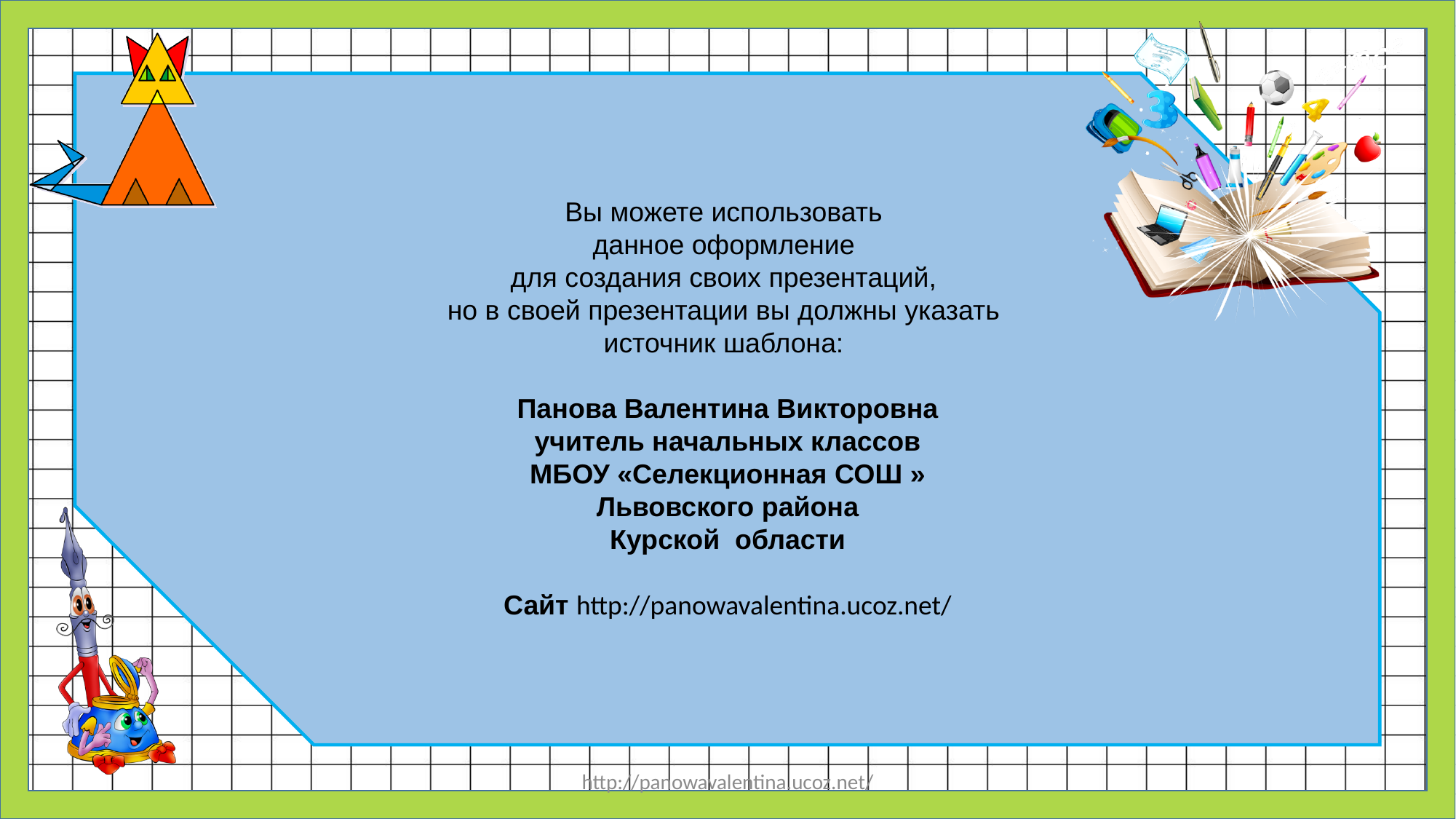

Вы можете использовать
данное оформление
для создания своих презентаций,
но в своей презентации вы должны указать
источник шаблона:

Панова Валентина Викторовна
учитель начальных классов
МБОУ «Селекционная СОШ »
Львовского района
Курской  области

Сайт http://panowavalentina.ucoz.net/
http://panowavalentina.ucoz.net/